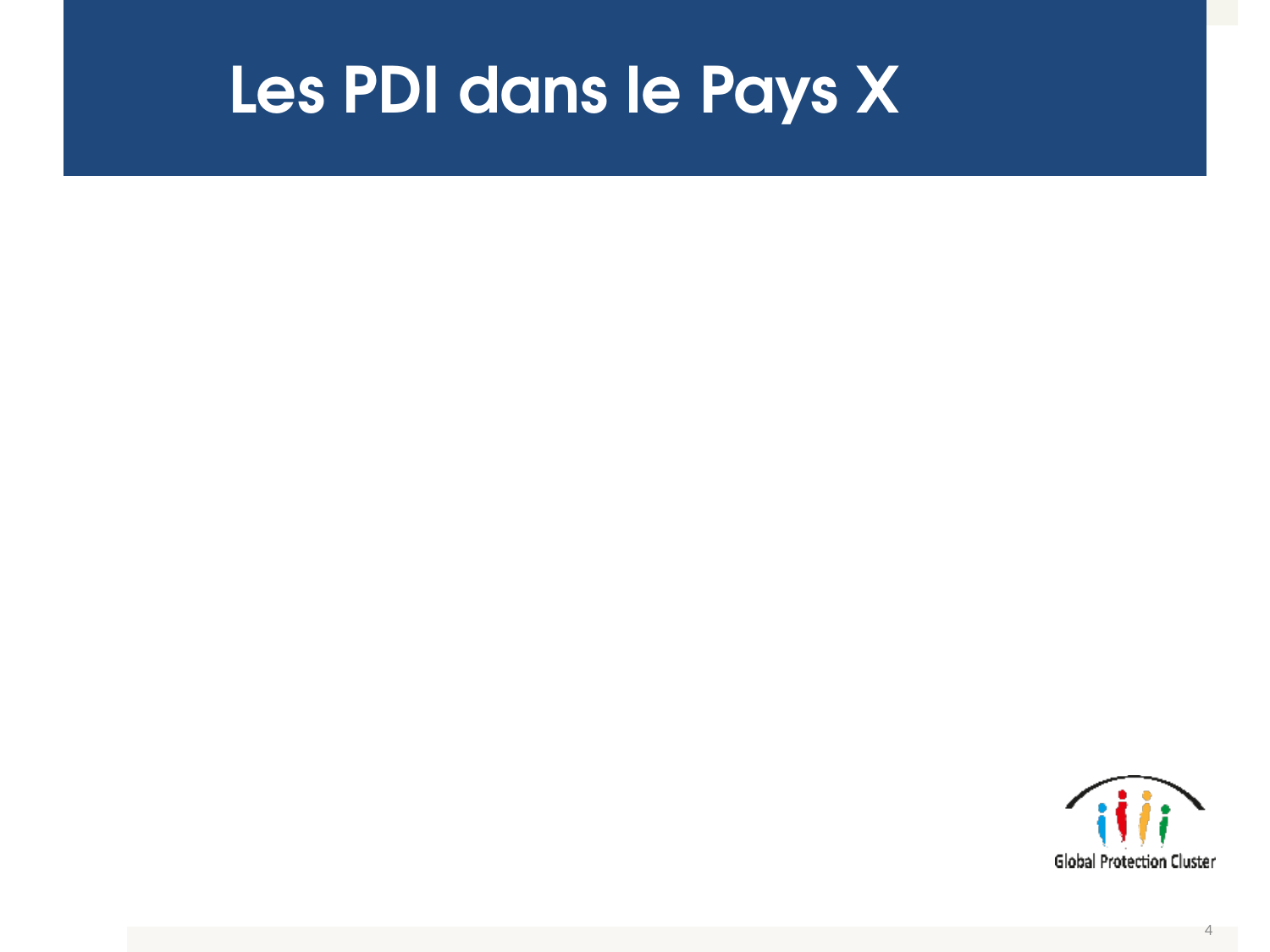

# Les PDI dans le Pays X